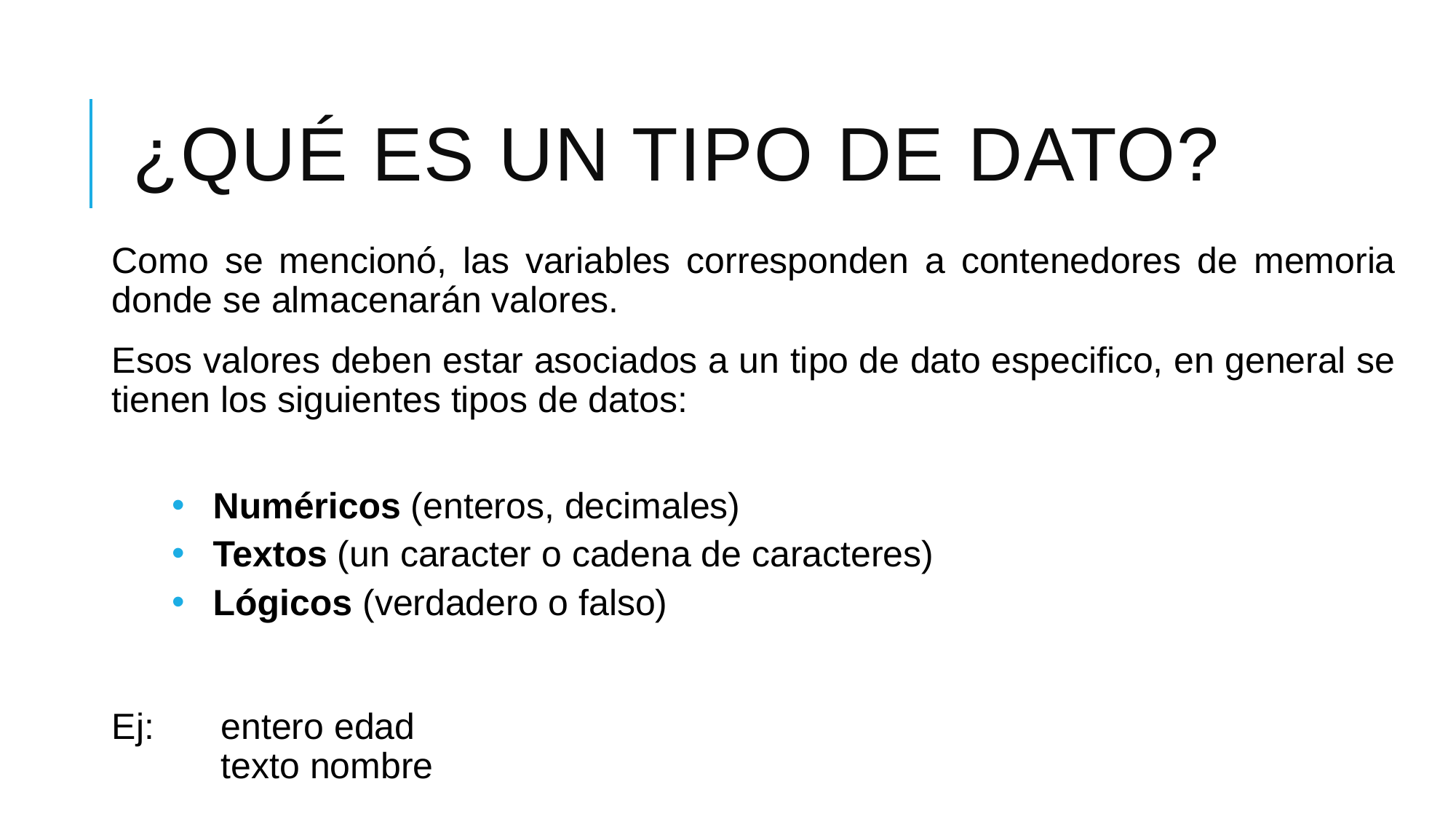

# ¿Qué es un tipo de dato?
Como se mencionó, las variables corresponden a contenedores de memoria donde se almacenarán valores.
Esos valores deben estar asociados a un tipo de dato especifico, en general se tienen los siguientes tipos de datos:

Numéricos (enteros, decimales)
Textos (un caracter o cadena de caracteres)
Lógicos (verdadero o falso)

Ej:	entero edad
	texto nombre